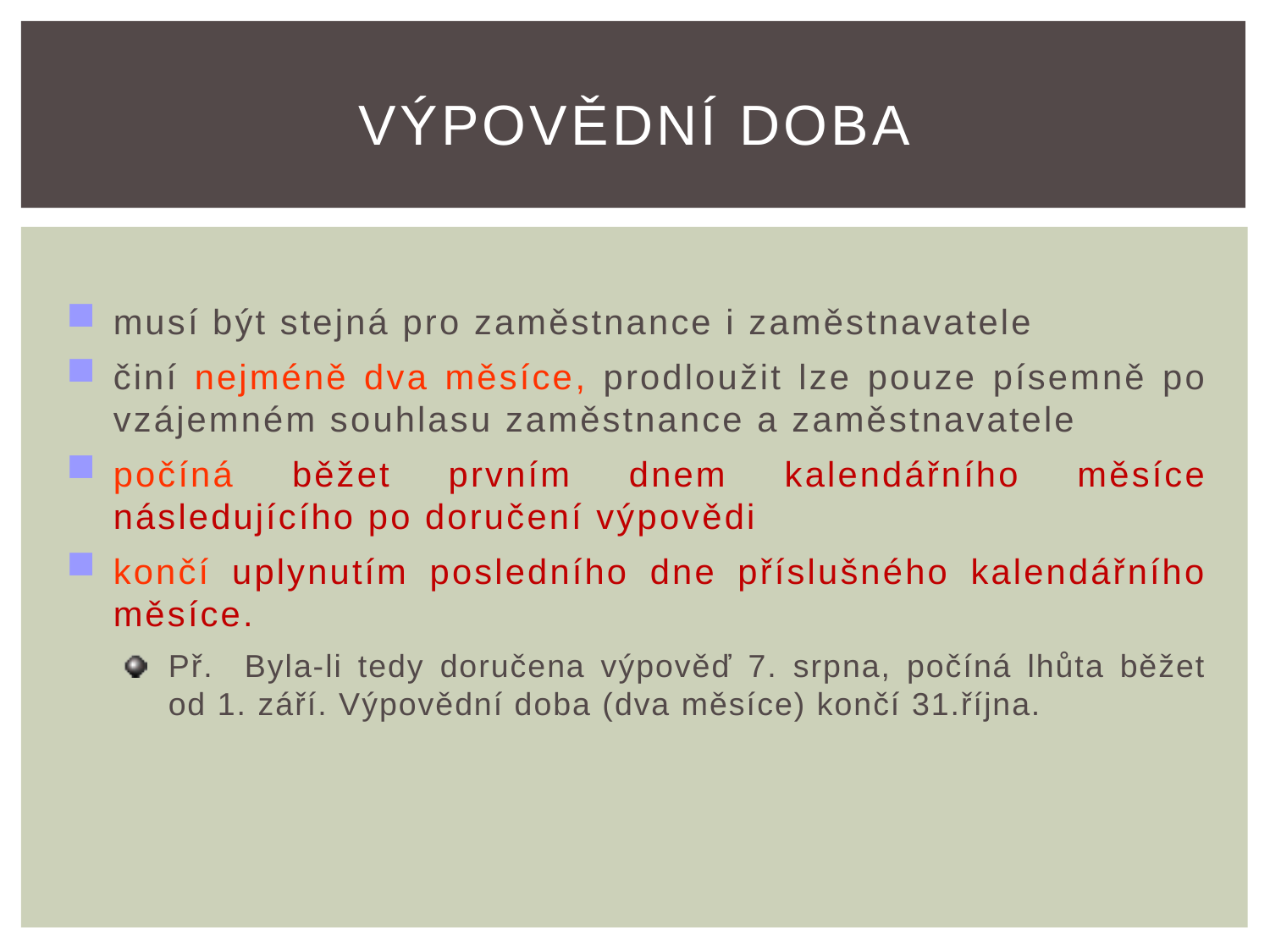

# Výpovědní doba

musí být stejná pro zaměstnance i zaměstnavatele
činí nejméně dva měsíce, prodloužit lze pouze písemně po vzájemném souhlasu zaměstnance a zaměstnavatele
počíná běžet prvním dnem kalendářního měsíce následujícího po doručení výpovědi
končí uplynutím posledního dne příslušného kalendářního měsíce.
Př.  Byla-li tedy doručena výpověď 7. srpna, počíná lhůta běžet od 1. září. Výpovědní doba (dva měsíce) končí 31.října.